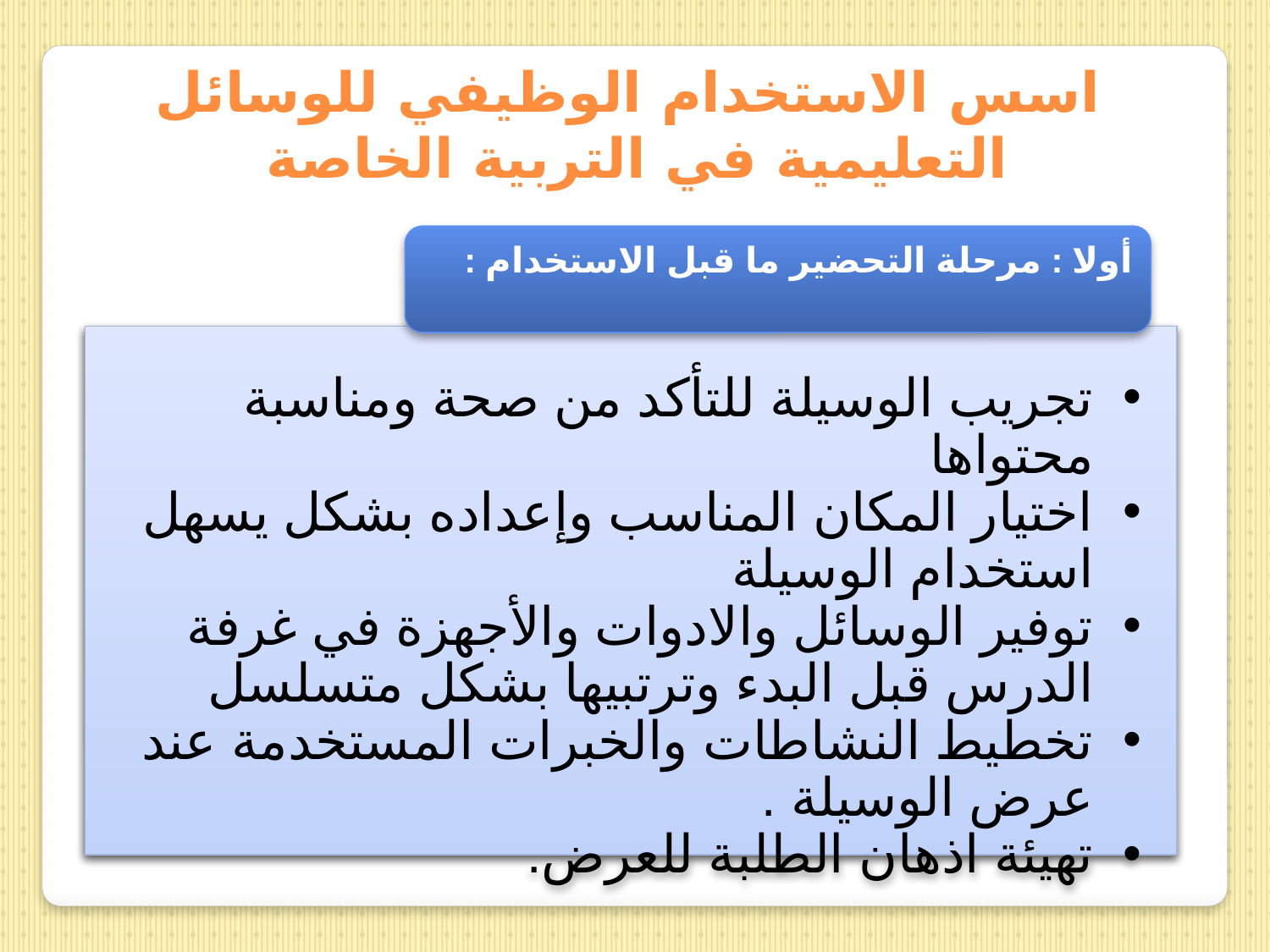

# اسس الاستخدام الوظيفي للوسائل التعليمية في التربية الخاصة
أولا : مرحلة التحضير ما قبل الاستخدام :

تجريب الوسيلة للتأكد من صحة ومناسبة محتواها
اختيار المكان المناسب وإعداده بشكل يسهل استخدام الوسيلة
توفير الوسائل والادوات والأجهزة في غرفة الدرس قبل البدء وترتبيها بشكل متسلسل
تخطيط النشاطات والخبرات المستخدمة عند عرض الوسيلة .
تهيئة اذهان الطلبة للعرض.